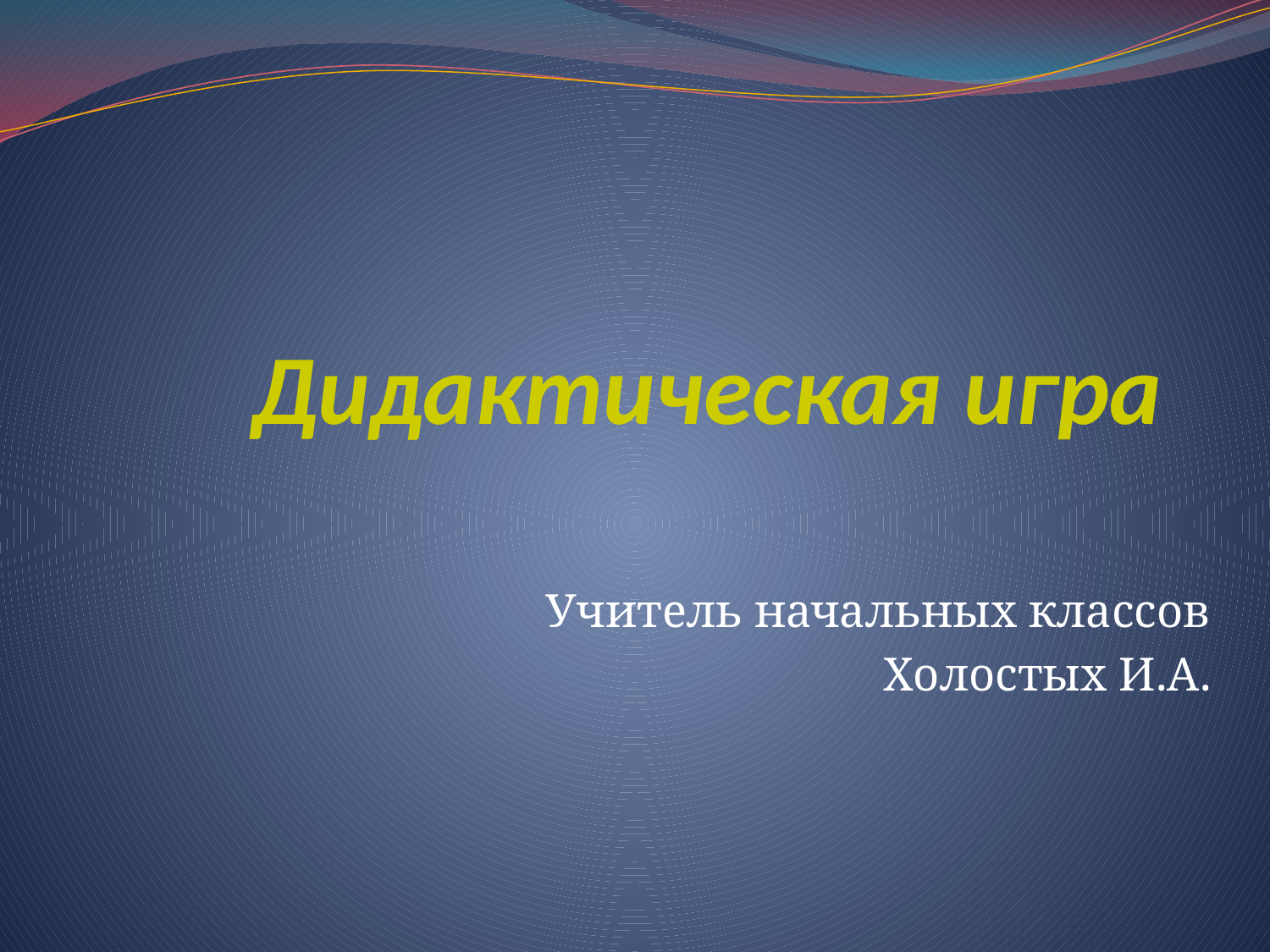

# Дидактическая игра
Учитель начальных классов
Холостых И.А.